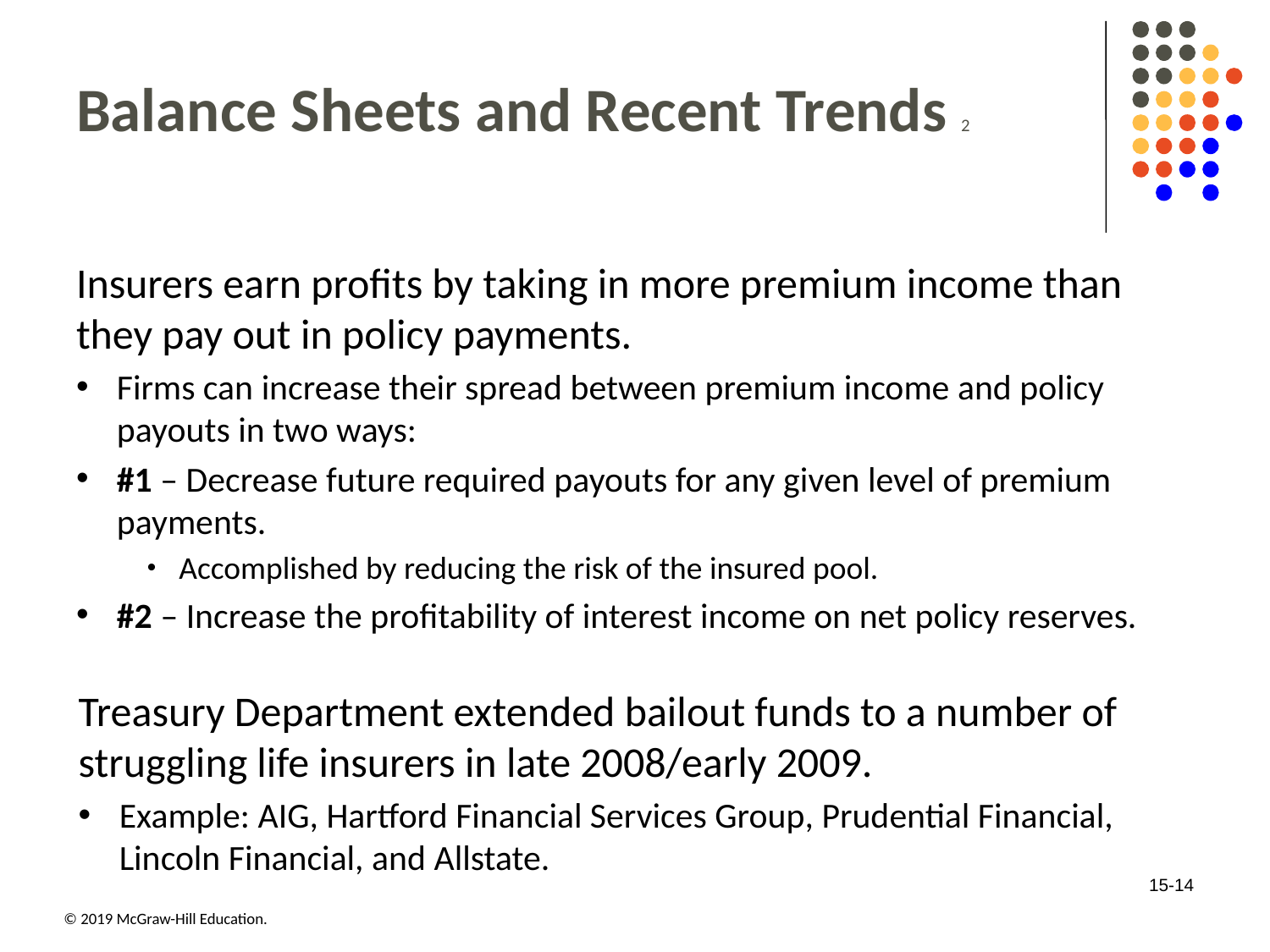

# Balance Sheets and Recent Trends 2
Insurers earn profits by taking in more premium income than they pay out in policy payments.
Firms can increase their spread between premium income and policy payouts in two ways:
#1 – Decrease future required payouts for any given level of premium payments.
Accomplished by reducing the risk of the insured pool.
#2 – Increase the profitability of interest income on net policy reserves.
Treasury Department extended bailout funds to a number of struggling life insurers in late 2008/early 2009.
Example: AIG, Hartford Financial Services Group, Prudential Financial, Lincoln Financial, and Allstate.
15-14